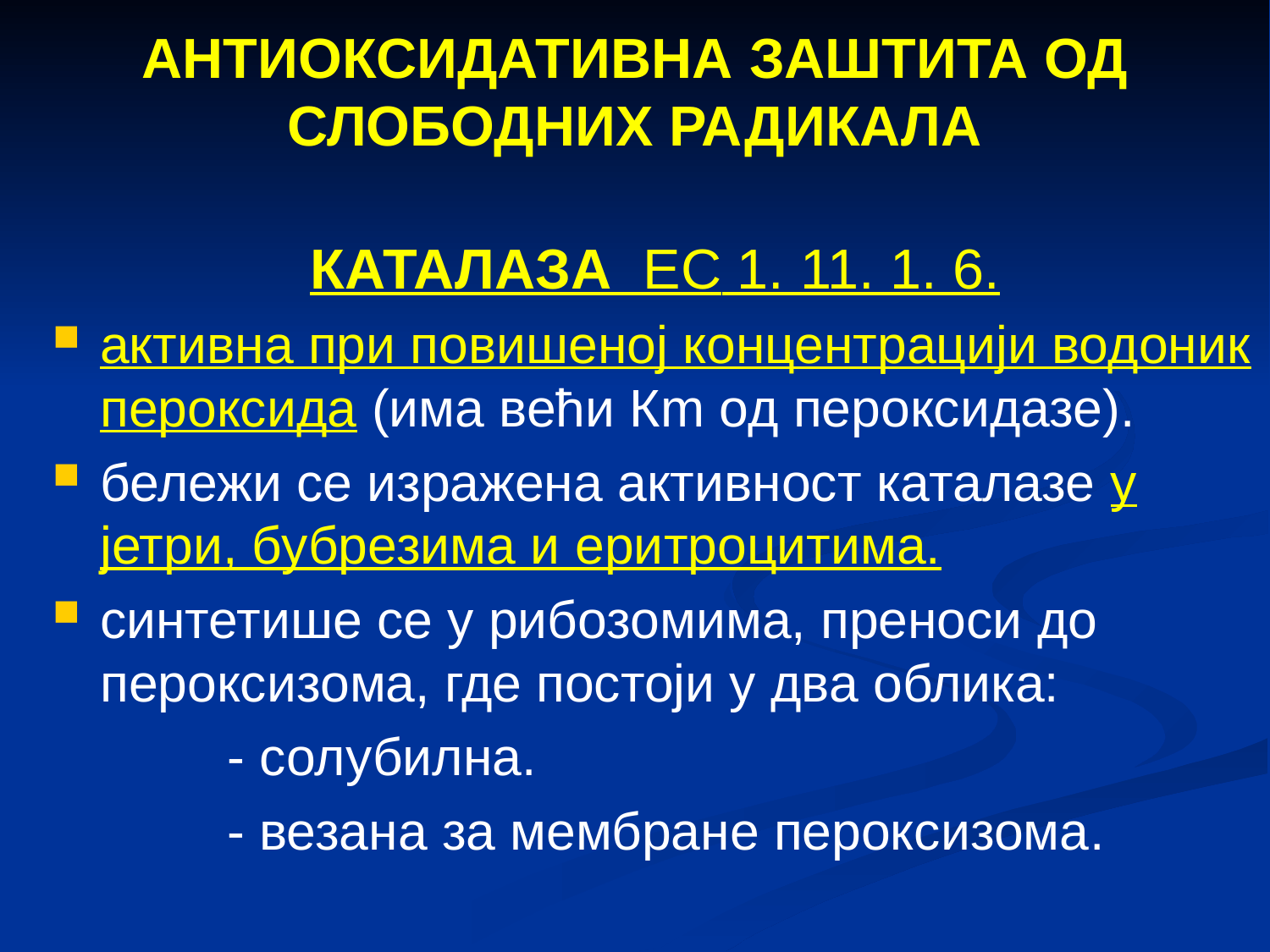

АНТИОКСИДАТИВНА ЗАШТИТА ОД СЛОБОДНИХ РАДИКАЛА
КАТАЛАЗА  ЕС 1. 11. 1. 6.
активна при повишеној концентрацији водоник пероксида (има већи Кm од пероксидазе).
бележи се изражена активност каталазе у јетри, бубрезима и еритроцитима.
синтетише се у рибозомима, преноси до пероксизома, где постоји у два облика:
		- солубилна.
		- везана за мембране пероксизома.